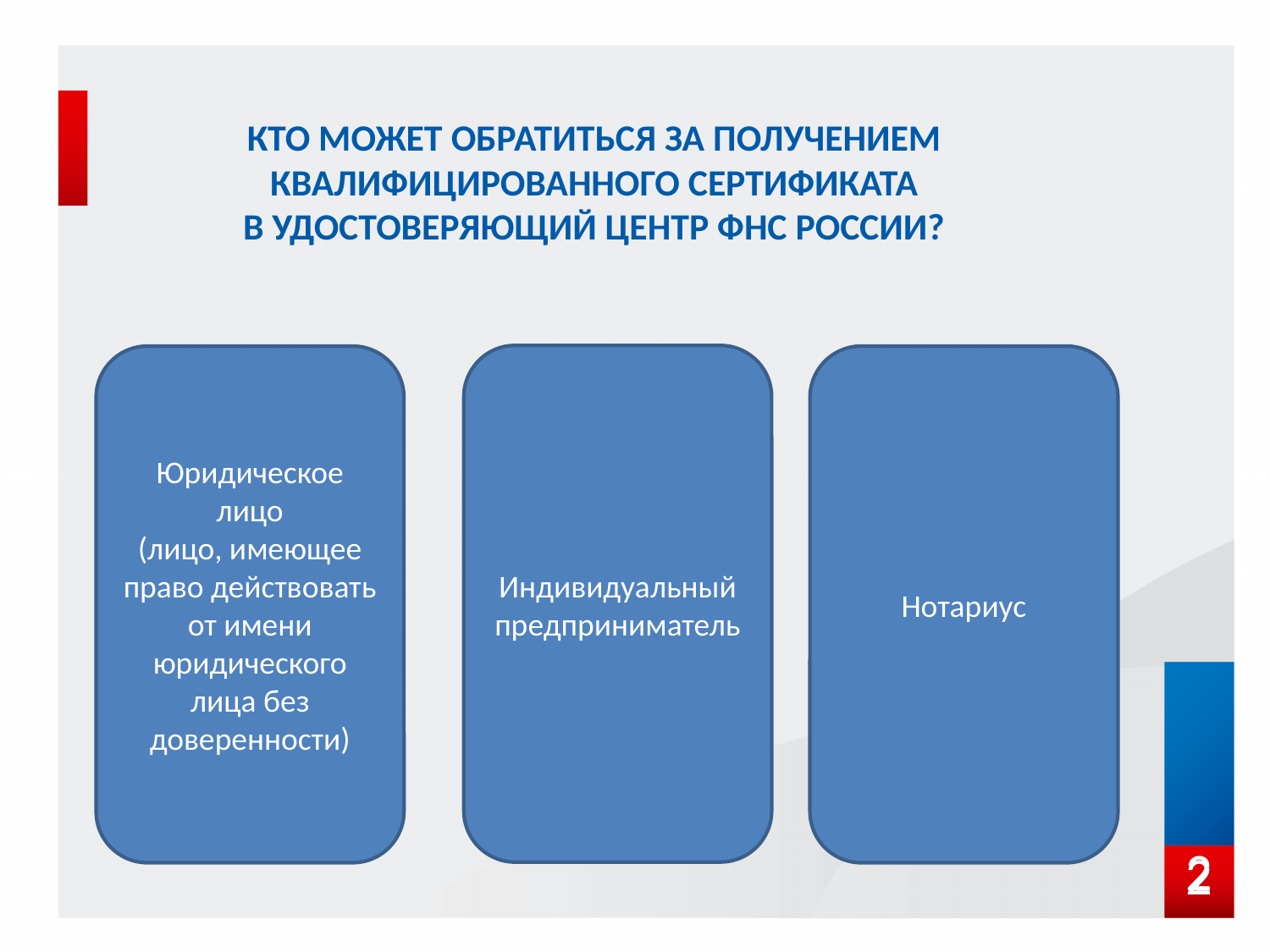

КТО МОЖЕТ ОБРАТИТЬСЯ ЗА ПОЛУЧЕНИЕМ КВАЛИФИЦИРОВАННОГО СЕРТИФИКАТА
В УДОСТОВЕРЯЮЩИЙ ЦЕНТР ФНС РОССИИ?
Индивидуальный предприниматель
Юридическое лицо
(лицо, имеющее право действовать от имени юридического лица без доверенности)
Нотариус
2
2